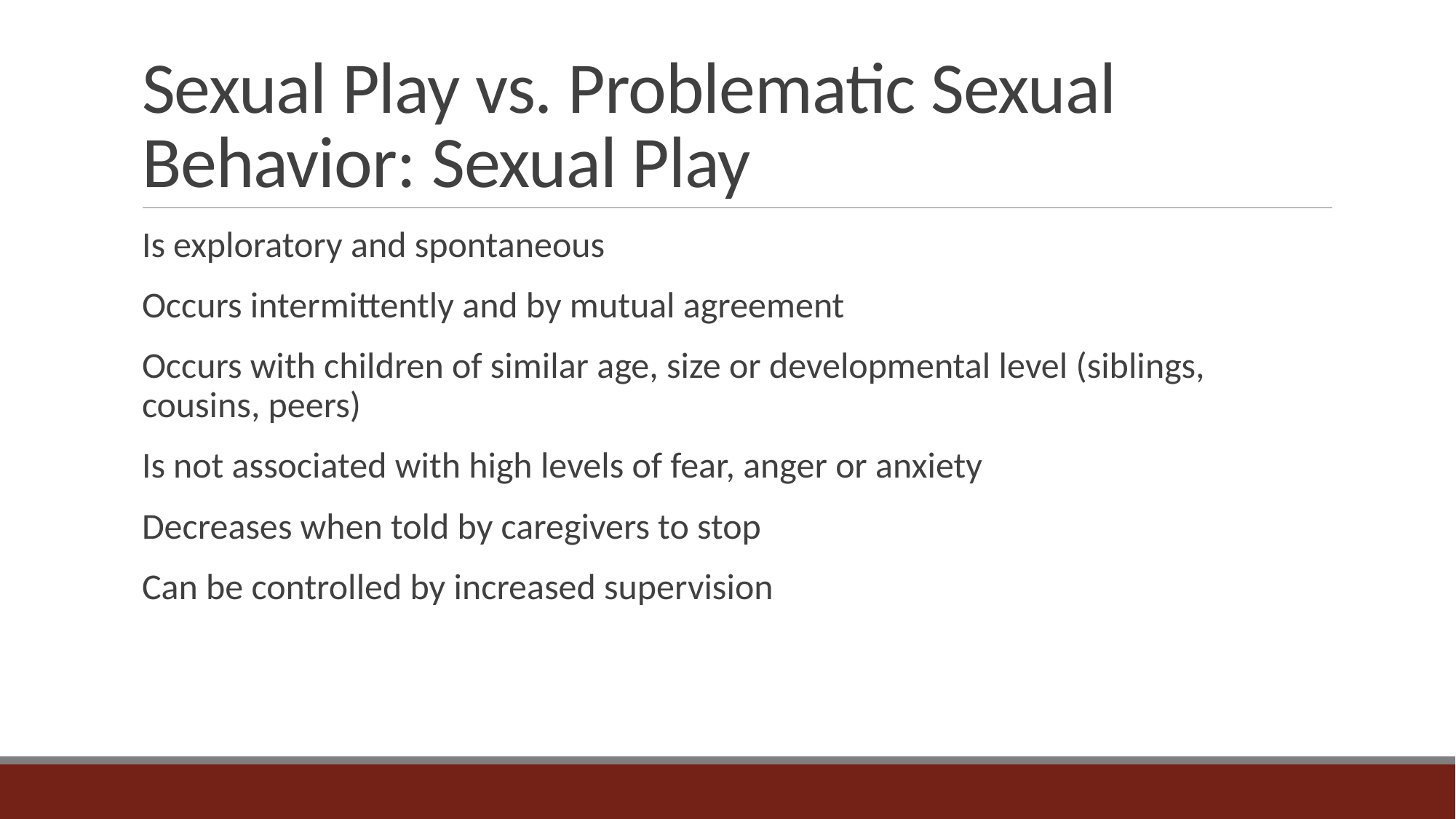

# Sexual Play vs. Problematic Sexual Behavior: Sexual Play
Is exploratory and spontaneous
Occurs intermittently and by mutual agreement
Occurs with children of similar age, size or developmental level (siblings, cousins, peers)
Is not associated with high levels of fear, anger or anxiety
Decreases when told by caregivers to stop
Can be controlled by increased supervision